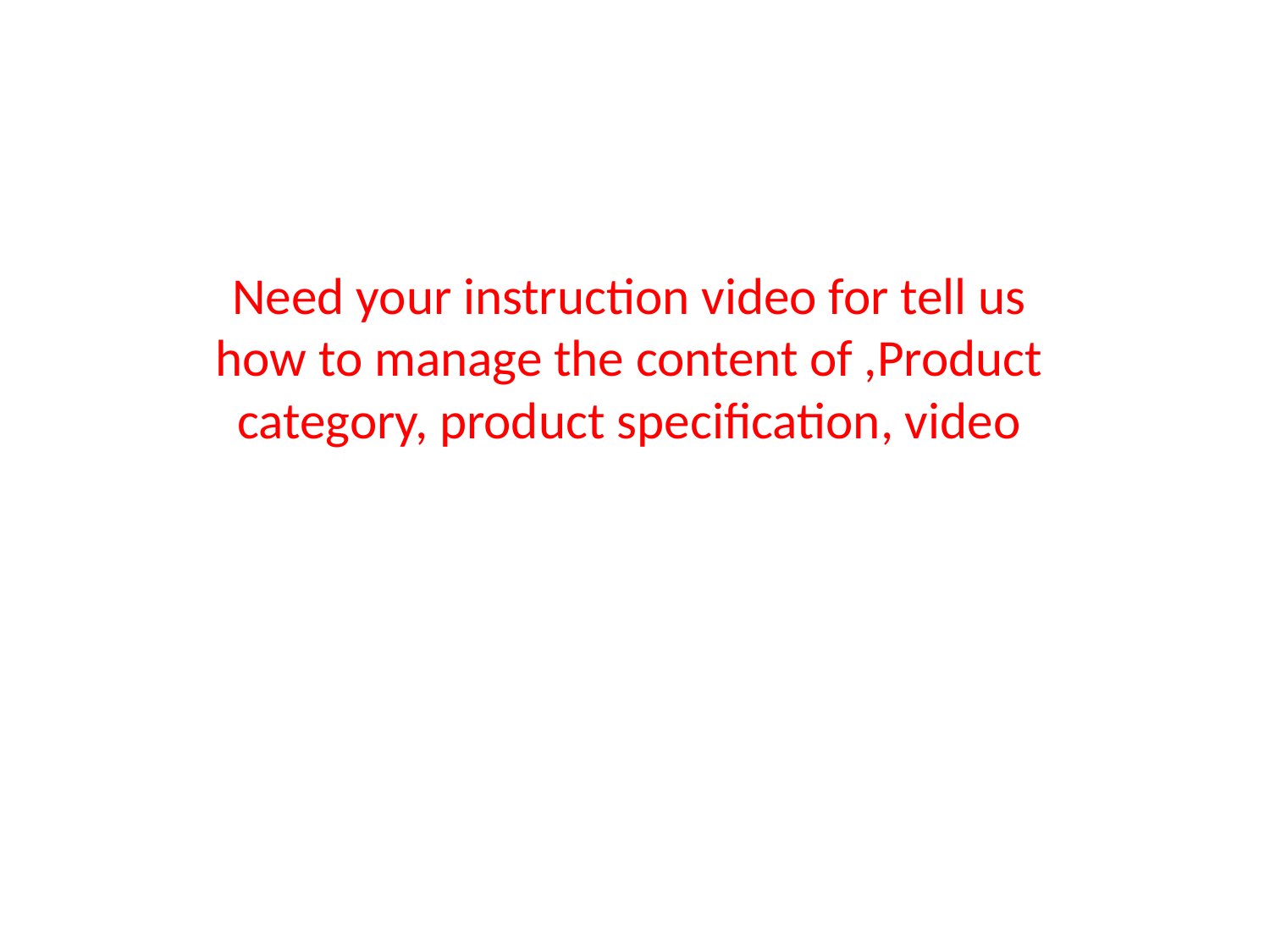

Need your instruction video for tell us how to manage the content of ,Product category, product specification, video